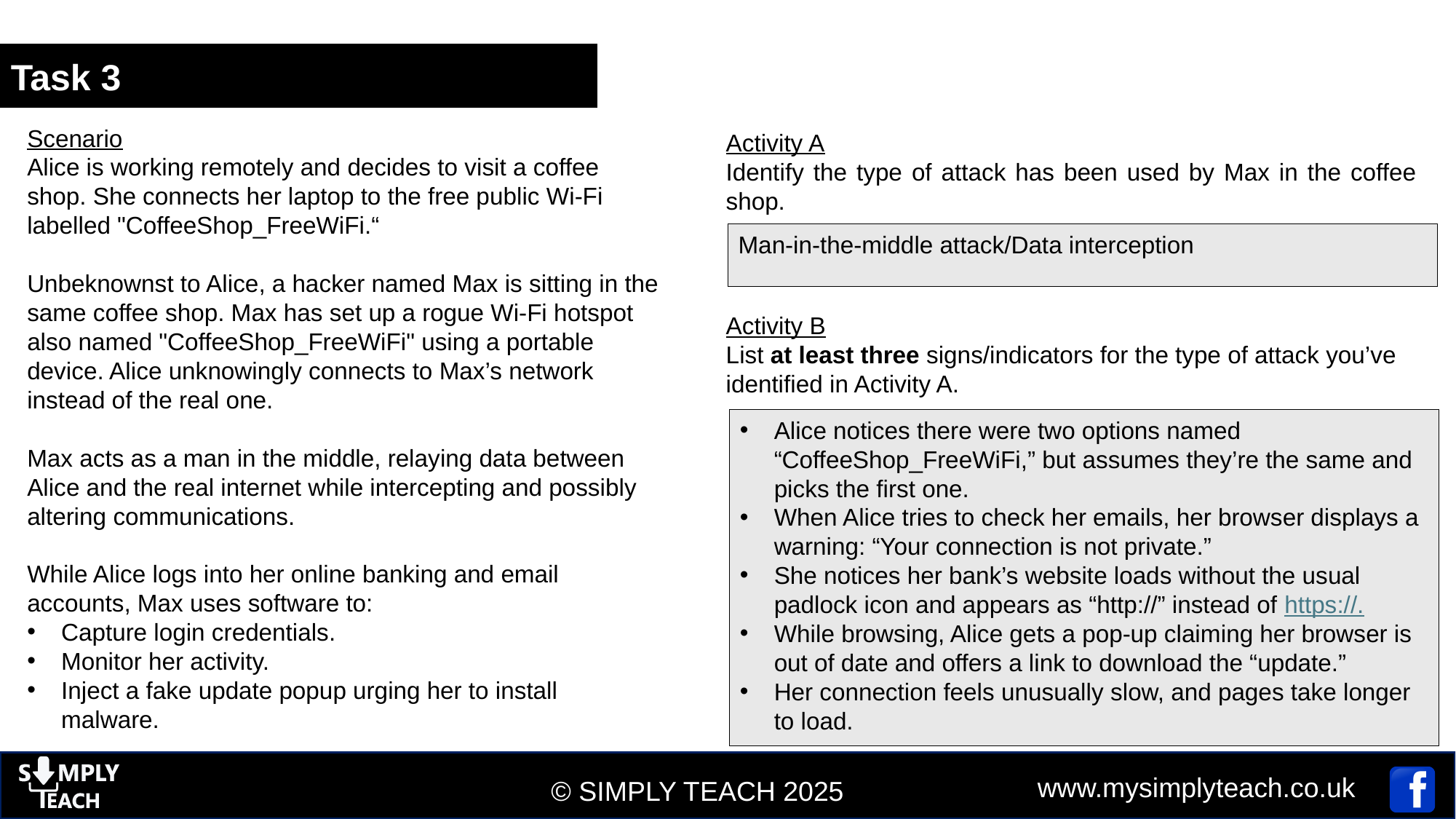

Task 3
Scenario
Alice is working remotely and decides to visit a coffee shop. She connects her laptop to the free public Wi-Fi labelled "CoffeeShop_FreeWiFi.“

Unbeknownst to Alice, a hacker named Max is sitting in the same coffee shop. Max has set up a rogue Wi-Fi hotspot also named "CoffeeShop_FreeWiFi" using a portable device. Alice unknowingly connects to Max’s network instead of the real one.

Max acts as a man in the middle, relaying data between Alice and the real internet while intercepting and possibly altering communications.

While Alice logs into her online banking and email accounts, Max uses software to:
Capture login credentials.
Monitor her activity.
Inject a fake update popup urging her to install malware.
Activity A
Identify the type of attack has been used by Max in the coffee shop.
Man-in-the-middle attack/Data interception
Activity B
List at least three signs/indicators for the type of attack you’ve identified in Activity A.
Alice notices there were two options named “CoffeeShop_FreeWiFi,” but assumes they’re the same and picks the first one.
When Alice tries to check her emails, her browser displays a warning: “Your connection is not private.”
She notices her bank’s website loads without the usual padlock icon and appears as “http://” instead of https://.
While browsing, Alice gets a pop-up claiming her browser is out of date and offers a link to download the “update.”
Her connection feels unusually slow, and pages take longer to load.